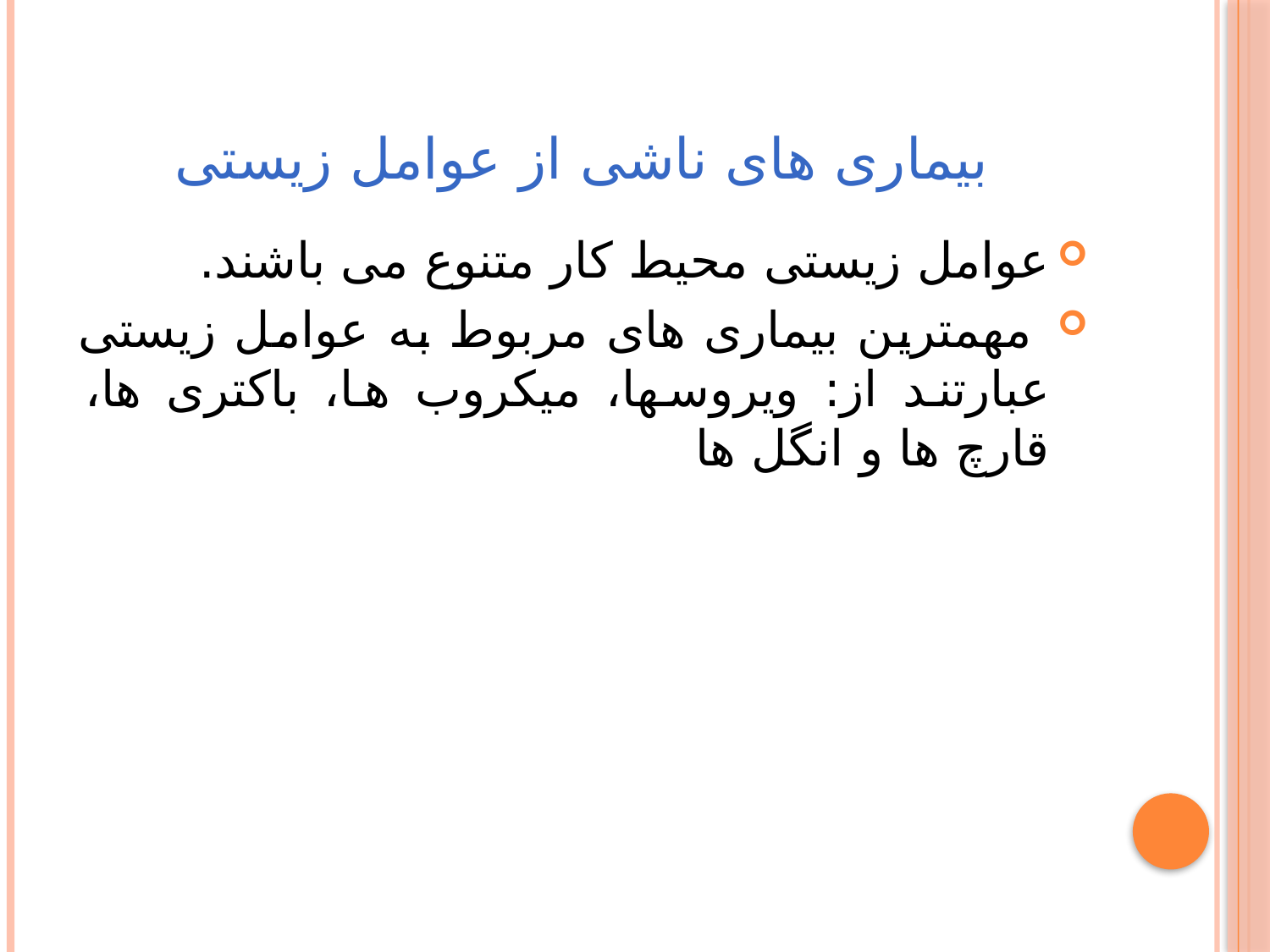

# بیماری های ناشی از عوامل زیستی
عوامل زیستی محیط کار متنوع می باشند.
 مهمترین بیماری های مربوط به عوامل زیستی عبارتند از: ویروسها، میکروب ها، باکتری ها، قارچ ها و انگل ها